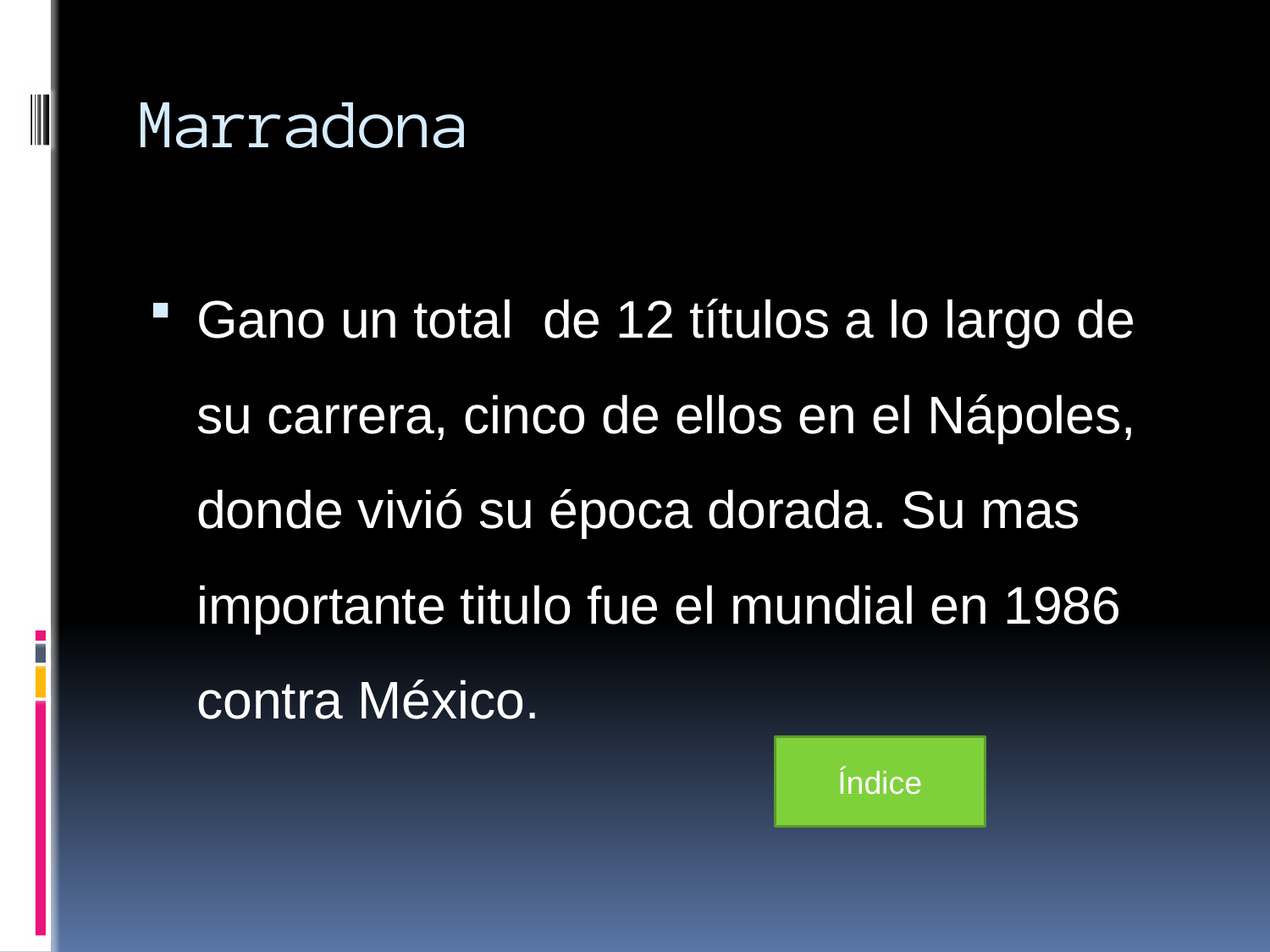

# Marradona
Gano un total  de 12 títulos a lo largo de su carrera, cinco de ellos en el Nápoles, donde vivió su época dorada. Su mas importante titulo fue el mundial en 1986 contra México.
Índice